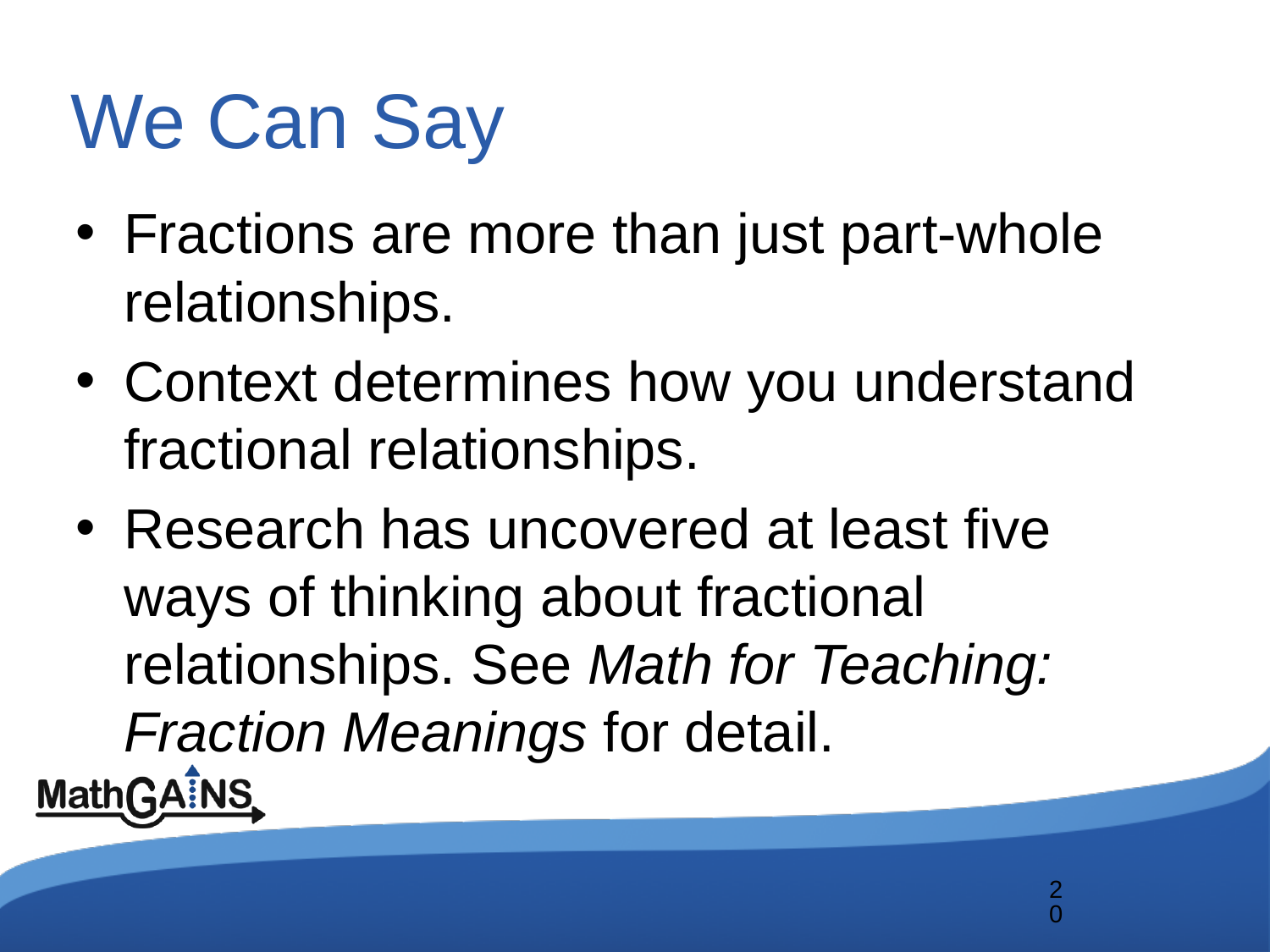

# We Can Say
Fractions are more than just part-whole relationships.
Context determines how you understand  fractional relationships.
Research has uncovered at least five ways of thinking about fractional relationships. See Math for Teaching: Fraction Meanings for detail.
20